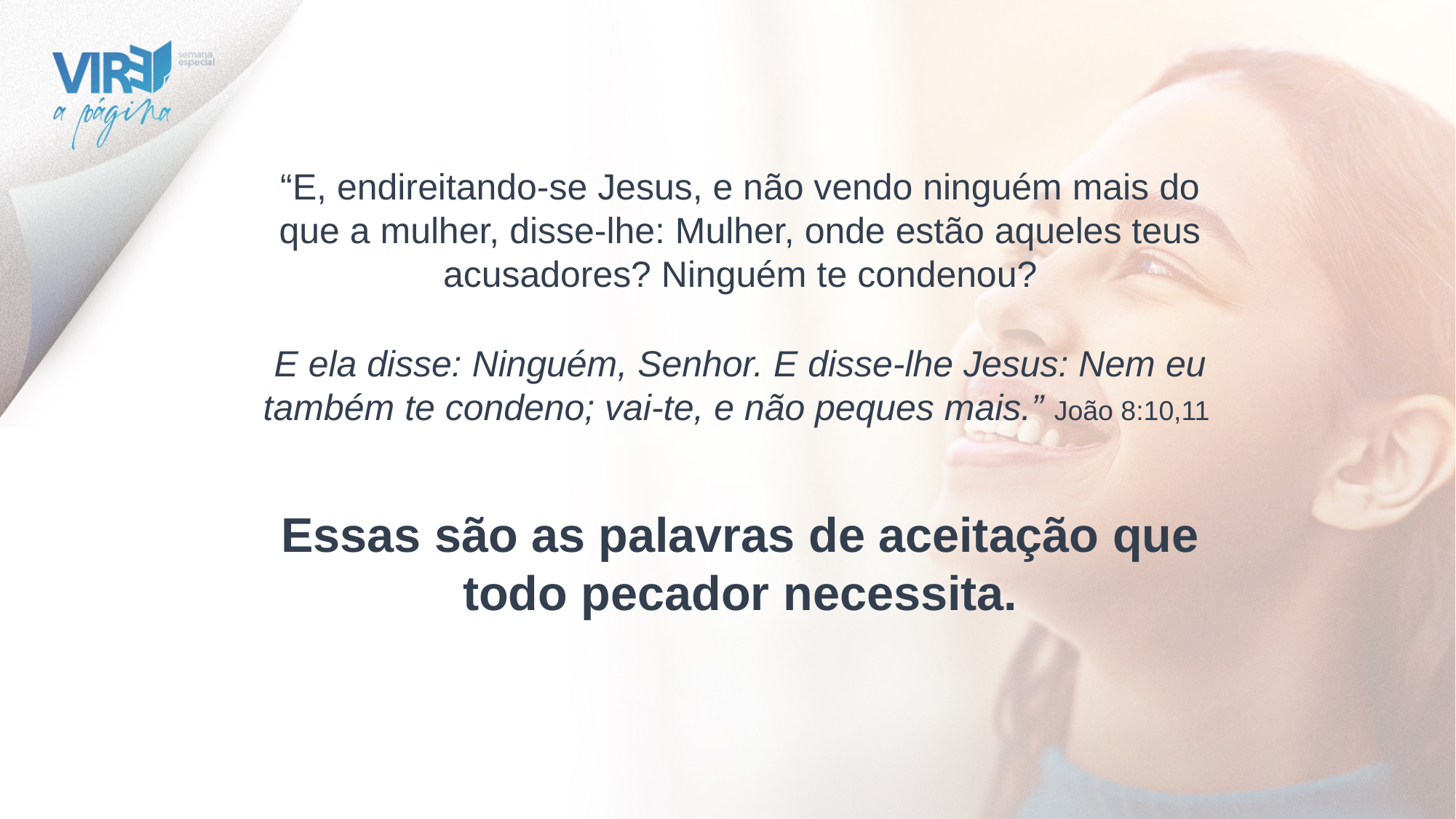

“E, endireitando-se Jesus, e não vendo ninguém mais do que a mulher, disse-lhe: Mulher, onde estão aqueles teus acusadores? Ninguém te condenou?
E ela disse: Ninguém, Senhor. E disse-lhe Jesus: Nem eu também te condeno; vai-te, e não peques mais.” João 8:10,11

Essas são as palavras de aceitação que todo pecador necessita.